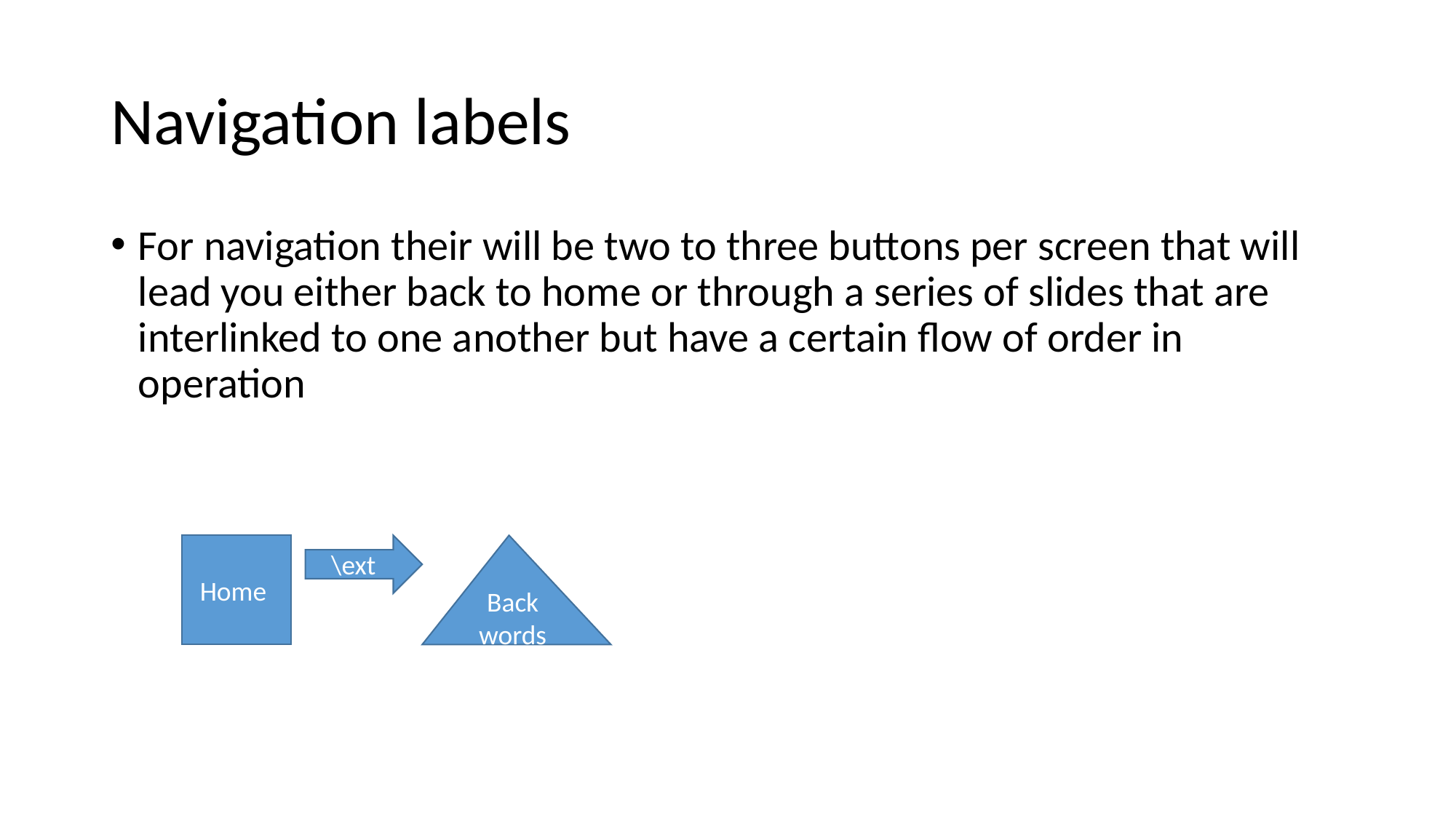

# Navigation labels
For navigation their will be two to three buttons per screen that will lead you either back to home or through a series of slides that are interlinked to one another but have a certain flow of order in operation

Home
\ext
Back
words